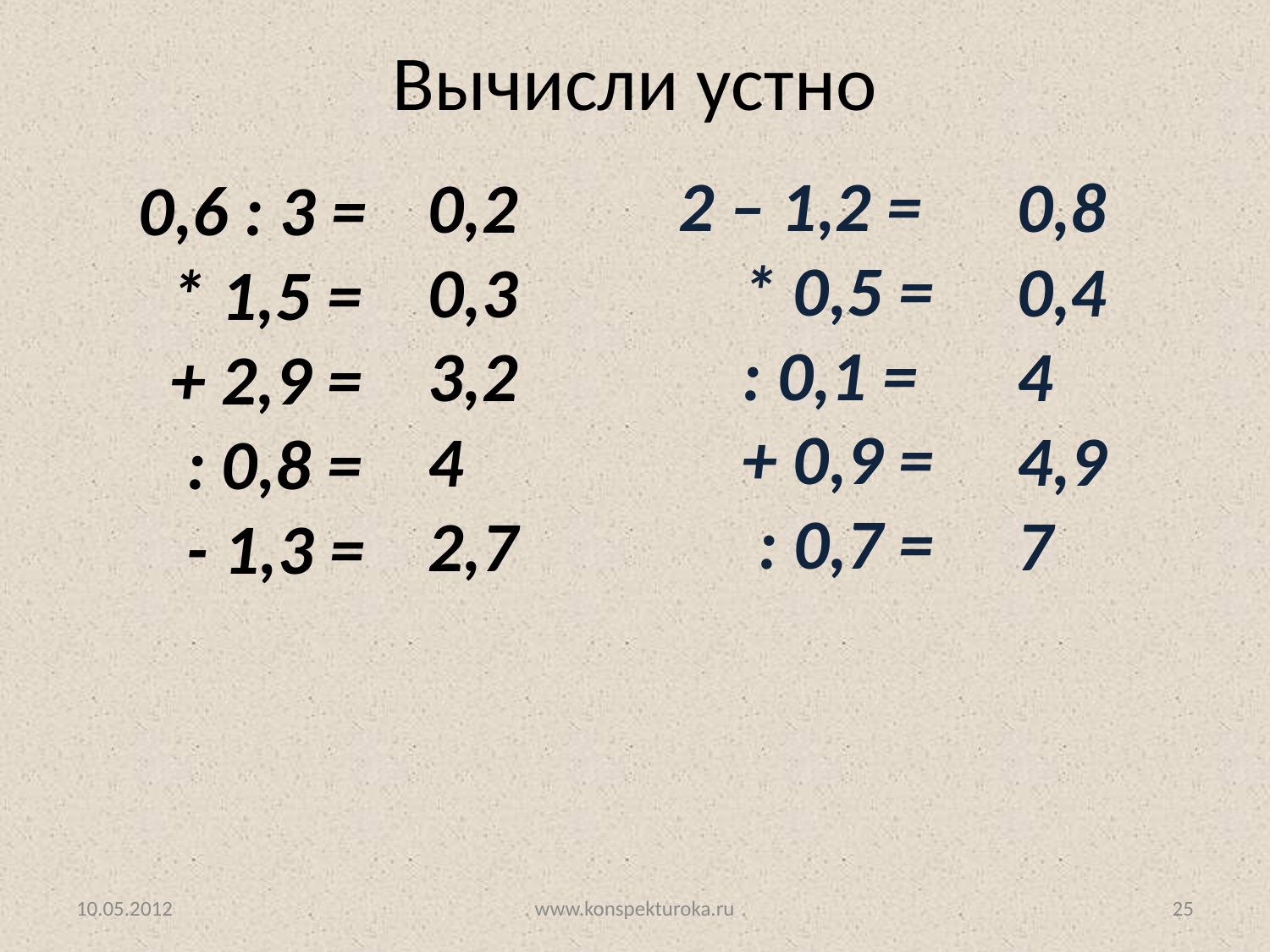

# Вычисли устно
2 – 1,2 =
    * 0,5 =
    : 0,1 =
    + 0,9 =
     : 0,7 =
0,8
0,4
4
4,9
7
0,2
0,3
3,2
4
2,7
0,6 : 3 =
  * 1,5 =
  + 2,9 =
   : 0,8 =
   - 1,3 =
10.05.2012
www.konspekturoka.ru
25